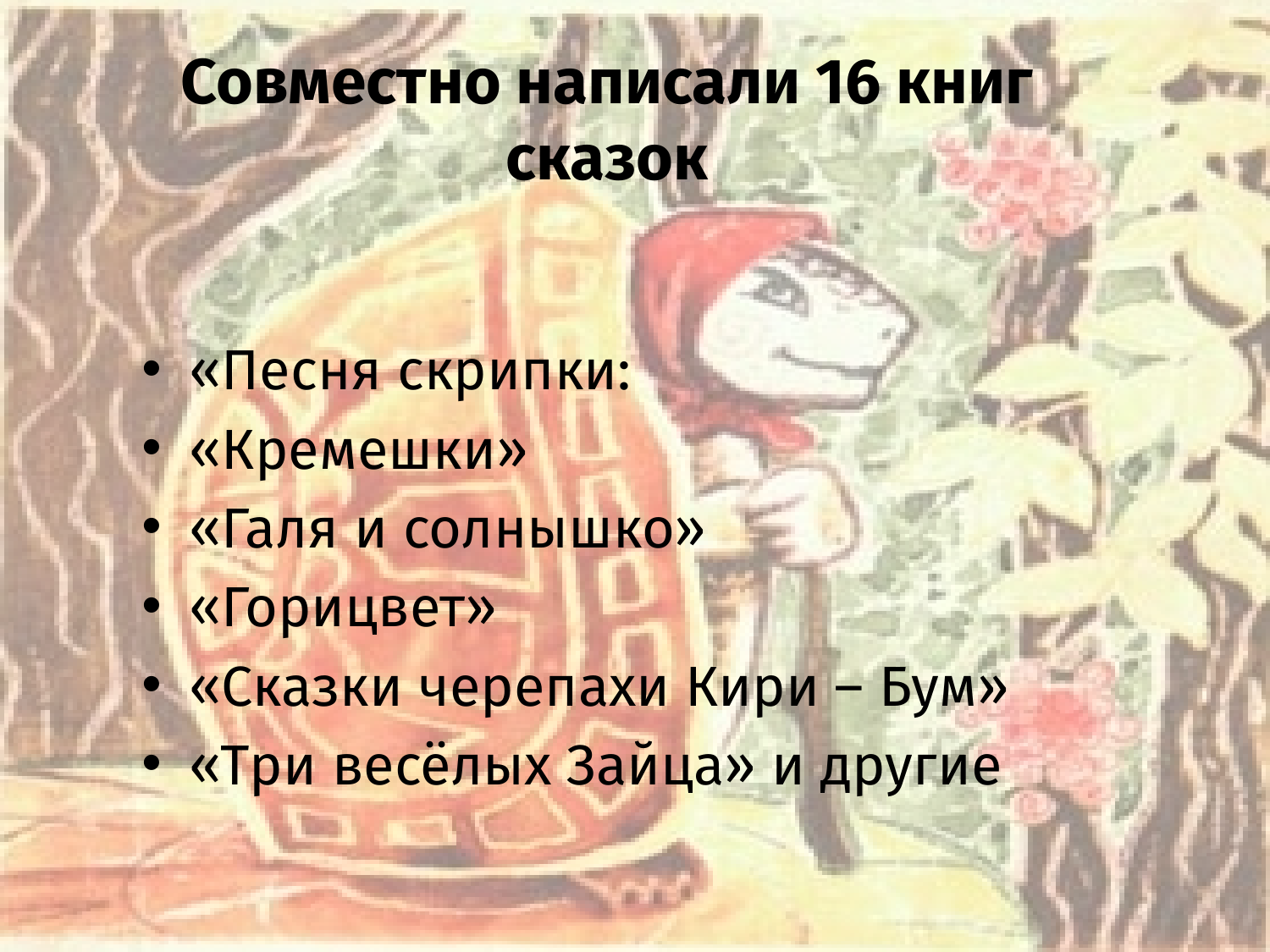

# Совместно написали 16 книг сказок

«Песня скрипки:
«Кремешки»
«Галя и солнышко»
«Горицвет»
«Сказки черепахи Кири – Бум»
«Три весёлых Зайца» и другие